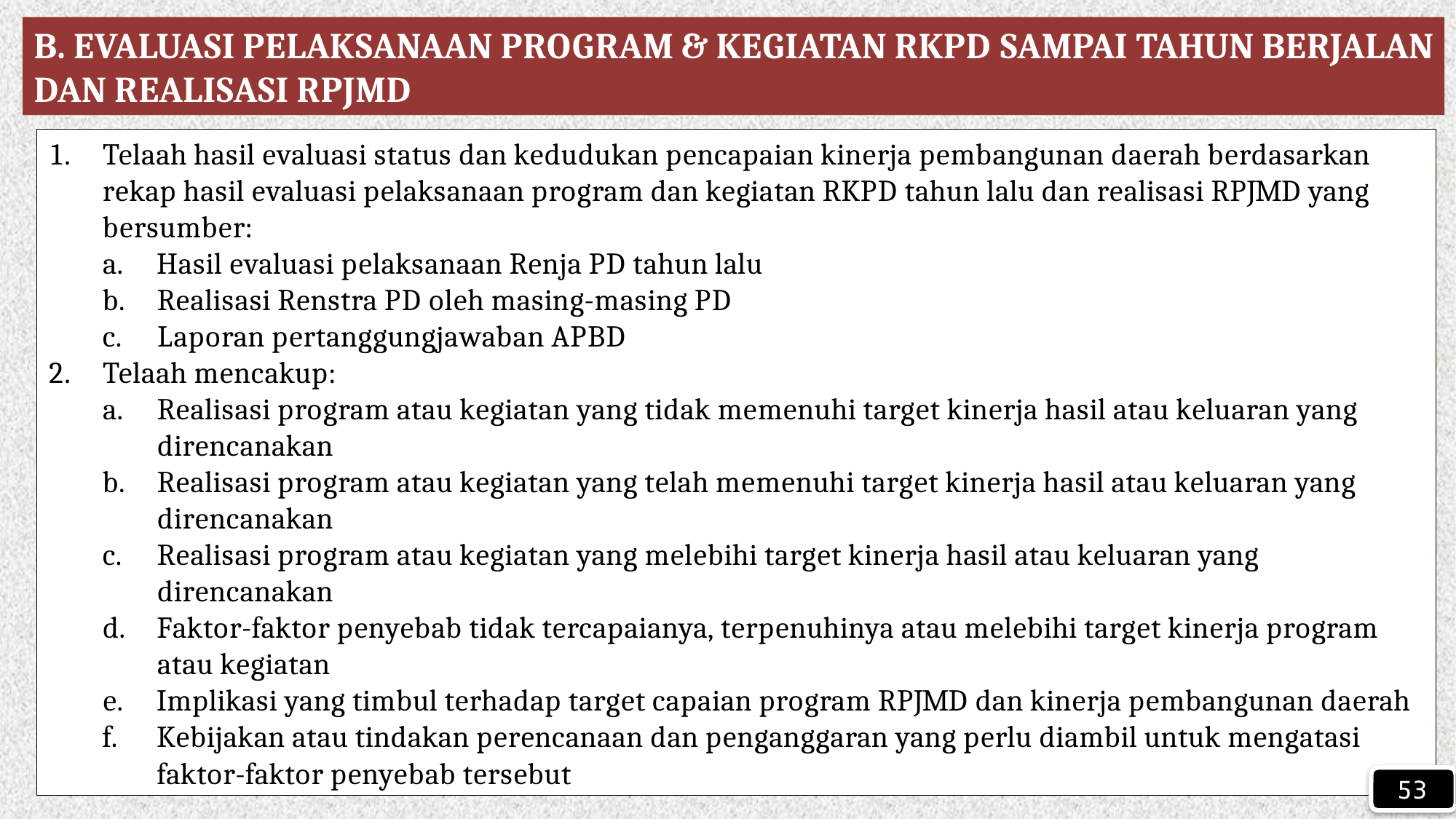

B. EVALUASI PELAKSANAAN PROGRAM & KEGIATAN RKPD SAMPAI TAHUN BERJALAN DAN REALISASI RPJMD
Telaah hasil evaluasi status dan kedudukan pencapaian kinerja pembangunan daerah berdasarkan rekap hasil evaluasi pelaksanaan program dan kegiatan RKPD tahun lalu dan realisasi RPJMD yang bersumber:
Hasil evaluasi pelaksanaan Renja PD tahun lalu
Realisasi Renstra PD oleh masing-masing PD
Laporan pertanggungjawaban APBD
Telaah mencakup:
Realisasi program atau kegiatan yang tidak memenuhi target kinerja hasil atau keluaran yang direncanakan
Realisasi program atau kegiatan yang telah memenuhi target kinerja hasil atau keluaran yang direncanakan
Realisasi program atau kegiatan yang melebihi target kinerja hasil atau keluaran yang direncanakan
Faktor-faktor penyebab tidak tercapaianya, terpenuhinya atau melebihi target kinerja program atau kegiatan
Implikasi yang timbul terhadap target capaian program RPJMD dan kinerja pembangunan daerah
Kebijakan atau tindakan perencanaan dan penganggaran yang perlu diambil untuk mengatasi faktor-faktor penyebab tersebut
53